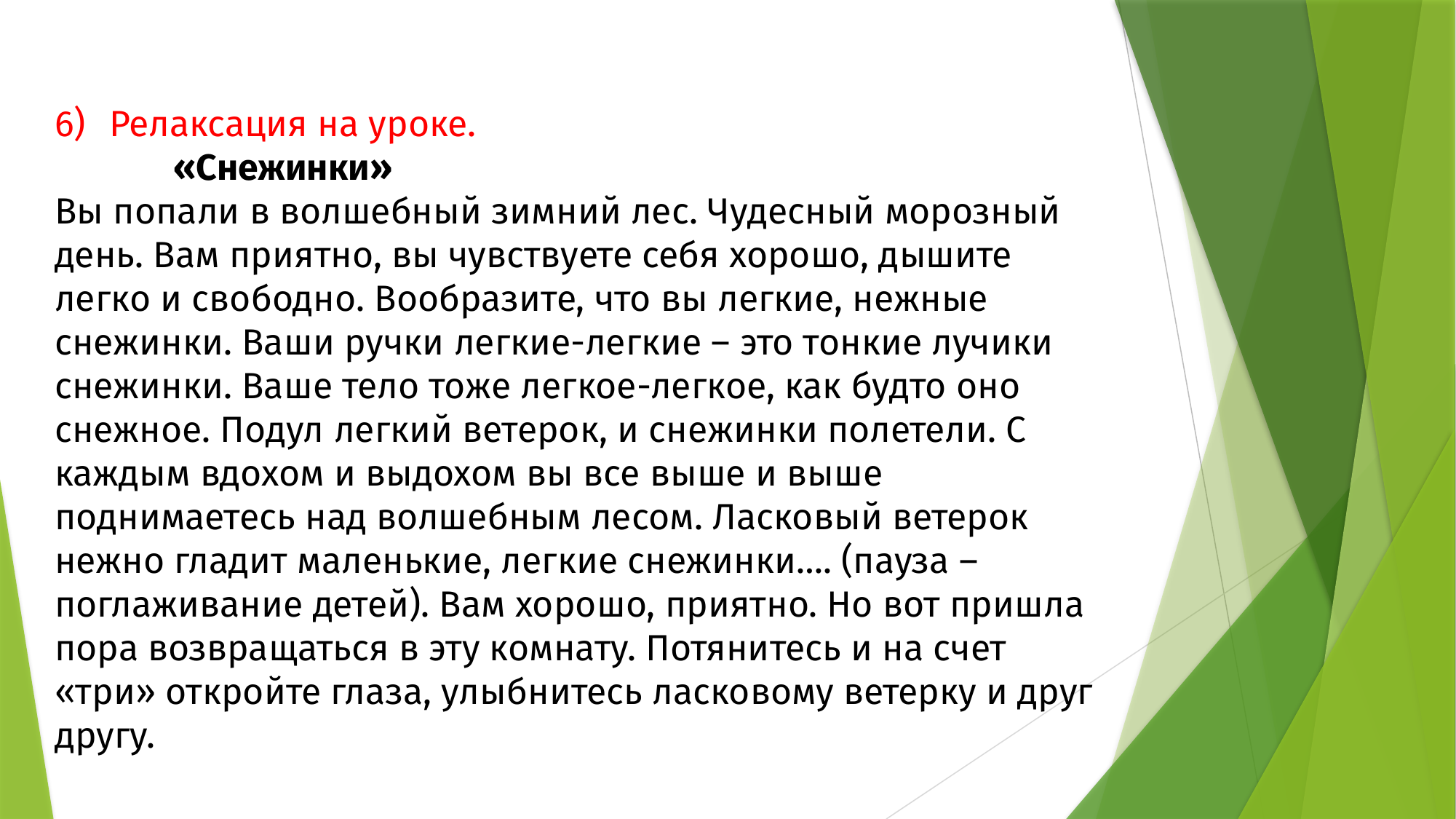

Релаксация на уроке.
 «Снежинки»
Вы попали в волшебный зимний лес. Чудесный морозный день. Вам приятно, вы чувствуете себя хорошо, дышите легко и свободно. Вообразите, что вы легкие, нежные снежинки. Ваши ручки легкие-легкие – это тонкие лучики снежинки. Ваше тело тоже легкое-легкое, как будто оно снежное. Подул легкий ветерок, и снежинки полетели. С каждым вдохом и выдохом вы все выше и выше поднимаетесь над волшебным лесом. Ласковый ветерок нежно гладит маленькие, легкие снежинки…. (пауза – поглаживание детей). Вам хорошо, приятно. Но вот пришла пора возвращаться в эту комнату. Потянитесь и на счет «три» откройте глаза, улыбнитесь ласковому ветерку и друг другу.